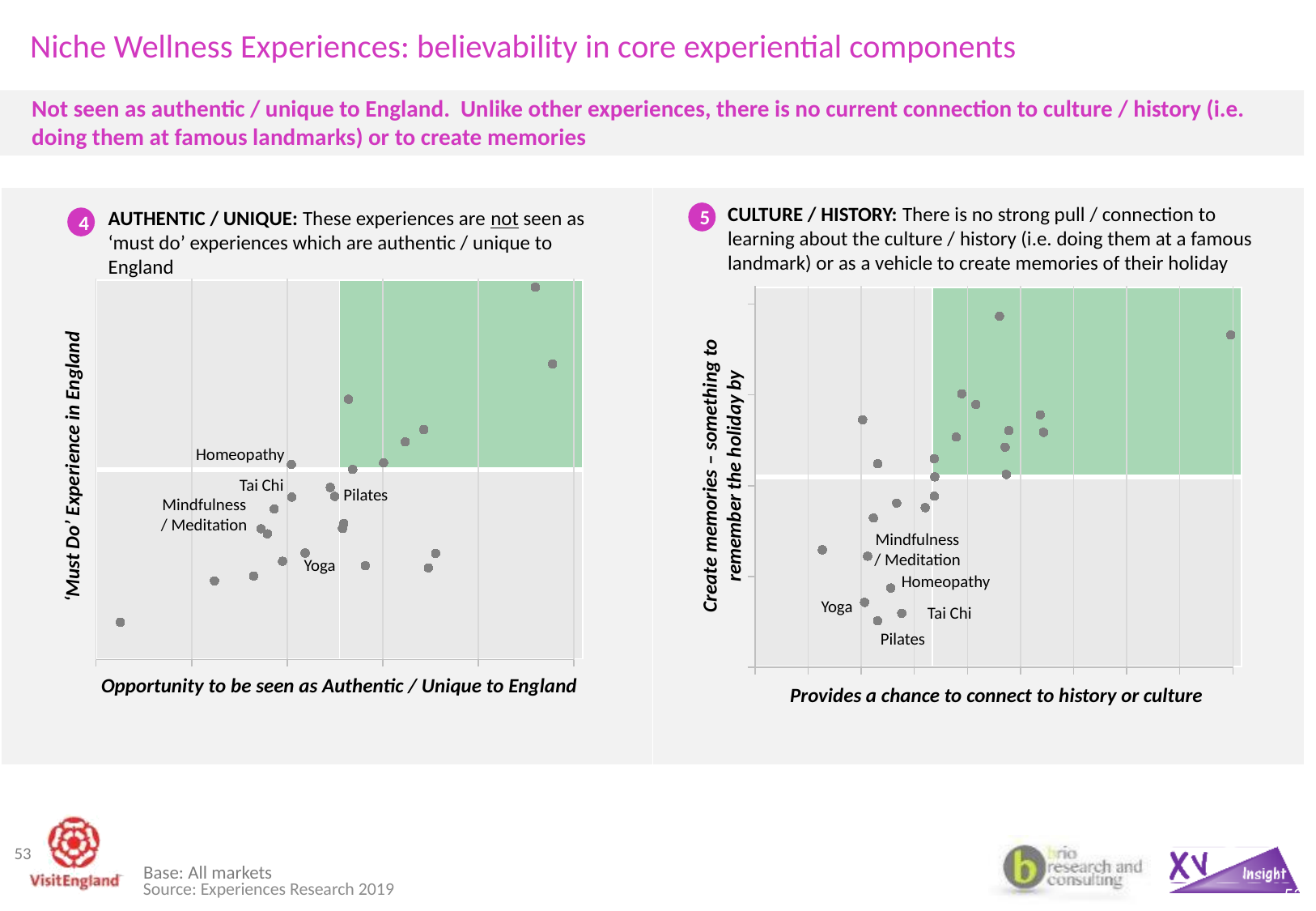

Niche Wellness Experiences: believability in core experiential components
Not seen as authentic / unique to England.  Unlike other experiences, there is no current connection to culture / history (i.e. doing them at famous landmarks) or to create memories

|  |  |
| --- | --- |
CULTURE / HISTORY: There is no strong pull / connection to learning about the culture / history (i.e. doing them at a famous landmark) or as a vehicle to create memories of their holiday
AUTHENTIC / UNIQUE: These experiences are not seen as ‘must do’ experiences which are authentic / unique to England
5
4

### Chart

| Category | Must do experience in England |
|---|---|
|  |  |
| --- | --- |
|  |  |

### Chart

| Category | Create memories |
|---|---|
|  |  |
| --- | --- |
|  |  |
Homeopathy
Create memories – something to remember the holiday by
‘Must Do’ Experience in England
Tai Chi
Pilates
Mindfulness / Meditation
Mindfulness / Meditation
Yoga
Homeopathy
Yoga
Tai Chi
Pilates
Opportunity to be seen as Authentic / Unique to England
Provides a chance to connect to history or culture
53
Base: All markets
53